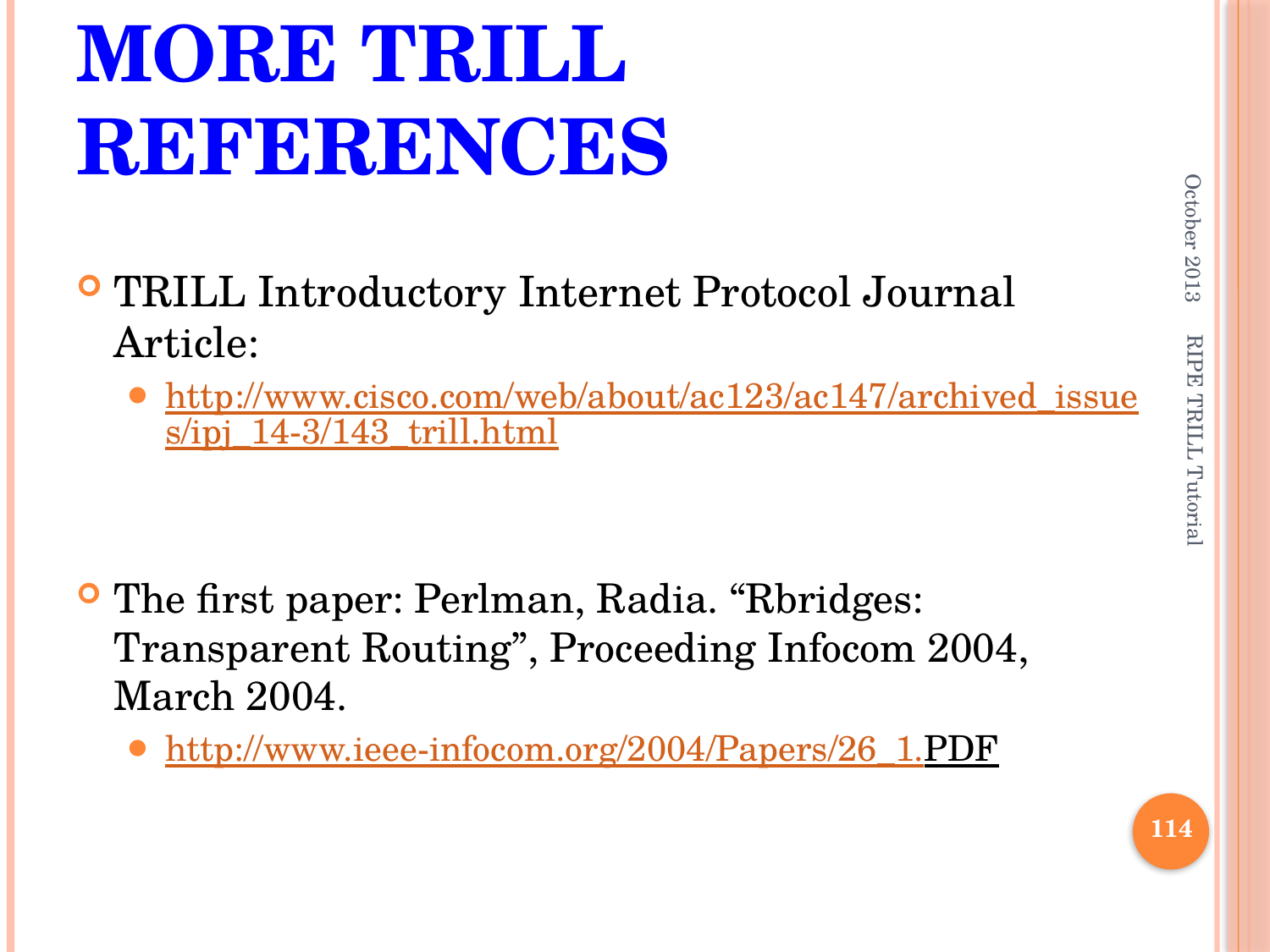

# More TRILL References
October 2013

TRILL Introductory Internet Protocol Journal Article:
http://www.cisco.com/web/about/ac123/ac147/archived_issues/ipj_14-3/143_trill.html

The first paper: Perlman, Radia. “Rbridges: Transparent Routing”, Proceeding Infocom 2004, March 2004.
http://www.ieee-infocom.org/2004/Papers/26_1.PDF
RIPE TRILL Tutorial
114